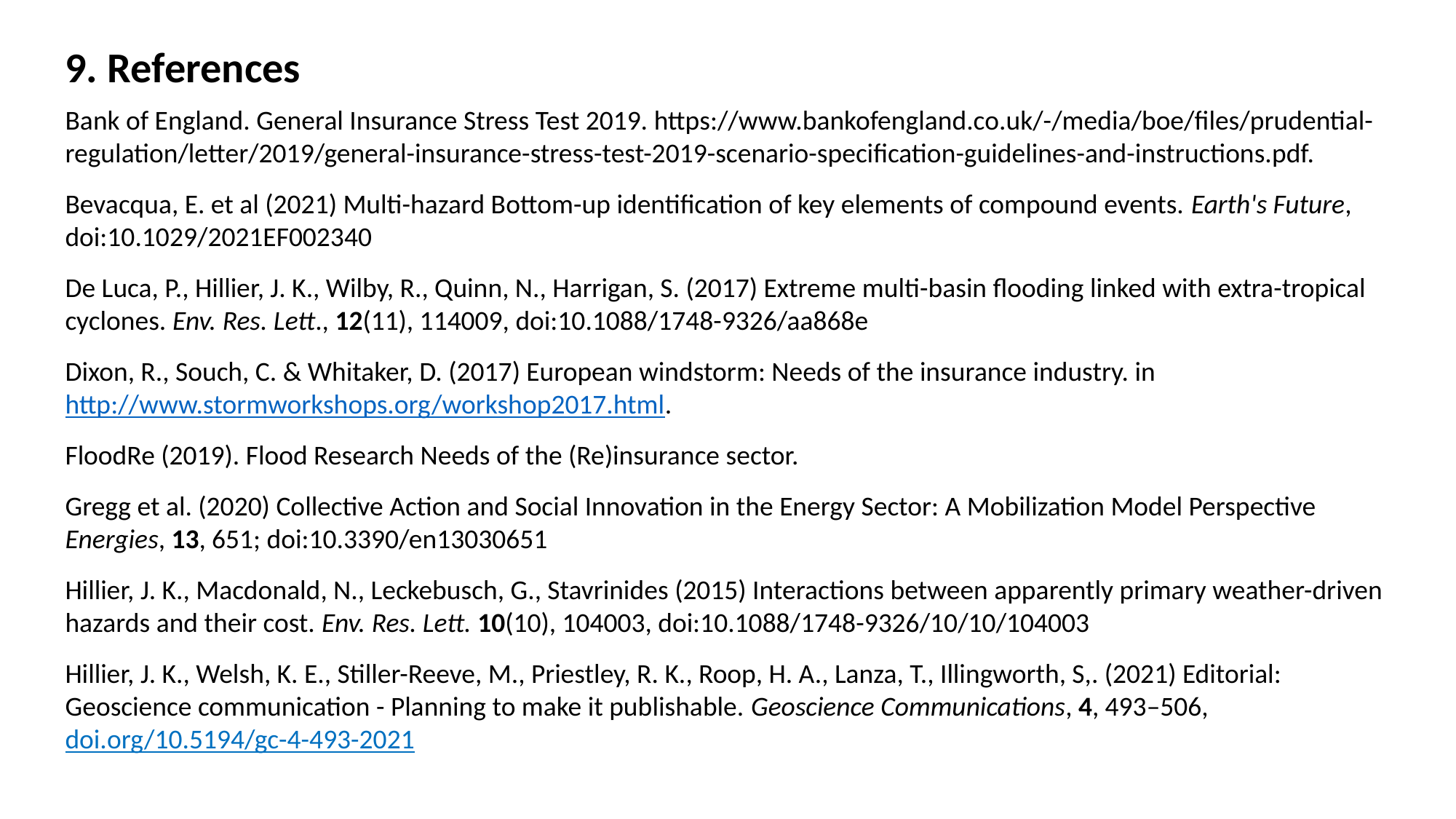

9. References
Bank of England. General Insurance Stress Test 2019. https://www.bankofengland.co.uk/-/media/boe/files/prudential-regulation/letter/2019/general-insurance-stress-test-2019-scenario-specification-guidelines-and-instructions.pdf.
Bevacqua, E. et al (2021) Multi-hazard Bottom-up identification of key elements of compound events. Earth's Future, doi:10.1029/2021EF002340
De Luca, P., Hillier, J. K., Wilby, R., Quinn, N., Harrigan, S. (2017) Extreme multi-basin flooding linked with extra-tropical cyclones. Env. Res. Lett., 12(11), 114009, doi:10.1088/1748-9326/aa868e
Dixon, R., Souch, C. & Whitaker, D. (2017) European windstorm: Needs of the insurance industry. in http://www.stormworkshops.org/workshop2017.html.
FloodRe (2019). Flood Research Needs of the (Re)insurance sector.
Gregg et al. (2020) Collective Action and Social Innovation in the Energy Sector: A Mobilization Model Perspective Energies, 13, 651; doi:10.3390/en13030651
Hillier, J. K., Macdonald, N., Leckebusch, G., Stavrinides (2015) Interactions between apparently primary weather-driven hazards and their cost. Env. Res. Lett. 10(10), 104003, doi:10.1088/1748-9326/10/10/104003
Hillier, J. K., Welsh, K. E., Stiller-Reeve, M., Priestley, R. K., Roop, H. A., Lanza, T., Illingworth, S,. (2021) Editorial: Geoscience communication - Planning to make it publishable. Geoscience Communications, 4, 493–506, doi.org/10.5194/gc-4-493-2021